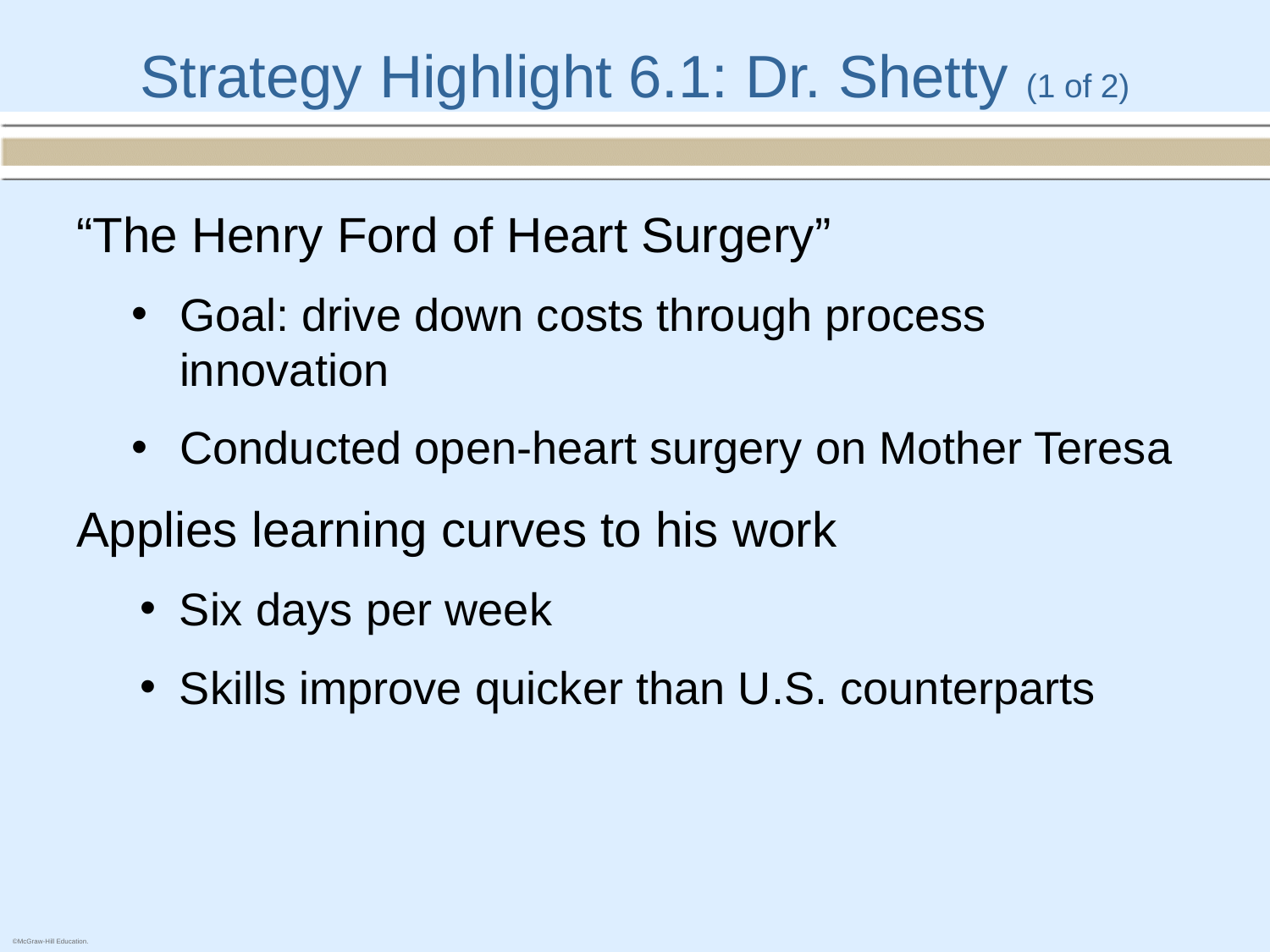

# Strategy Highlight 6.1: Dr. Shetty (1 of 2)
“The Henry Ford of Heart Surgery”
Goal: drive down costs through process innovation
Conducted open-heart surgery on Mother Teresa
Applies learning curves to his work
Six days per week
Skills improve quicker than U.S. counterparts